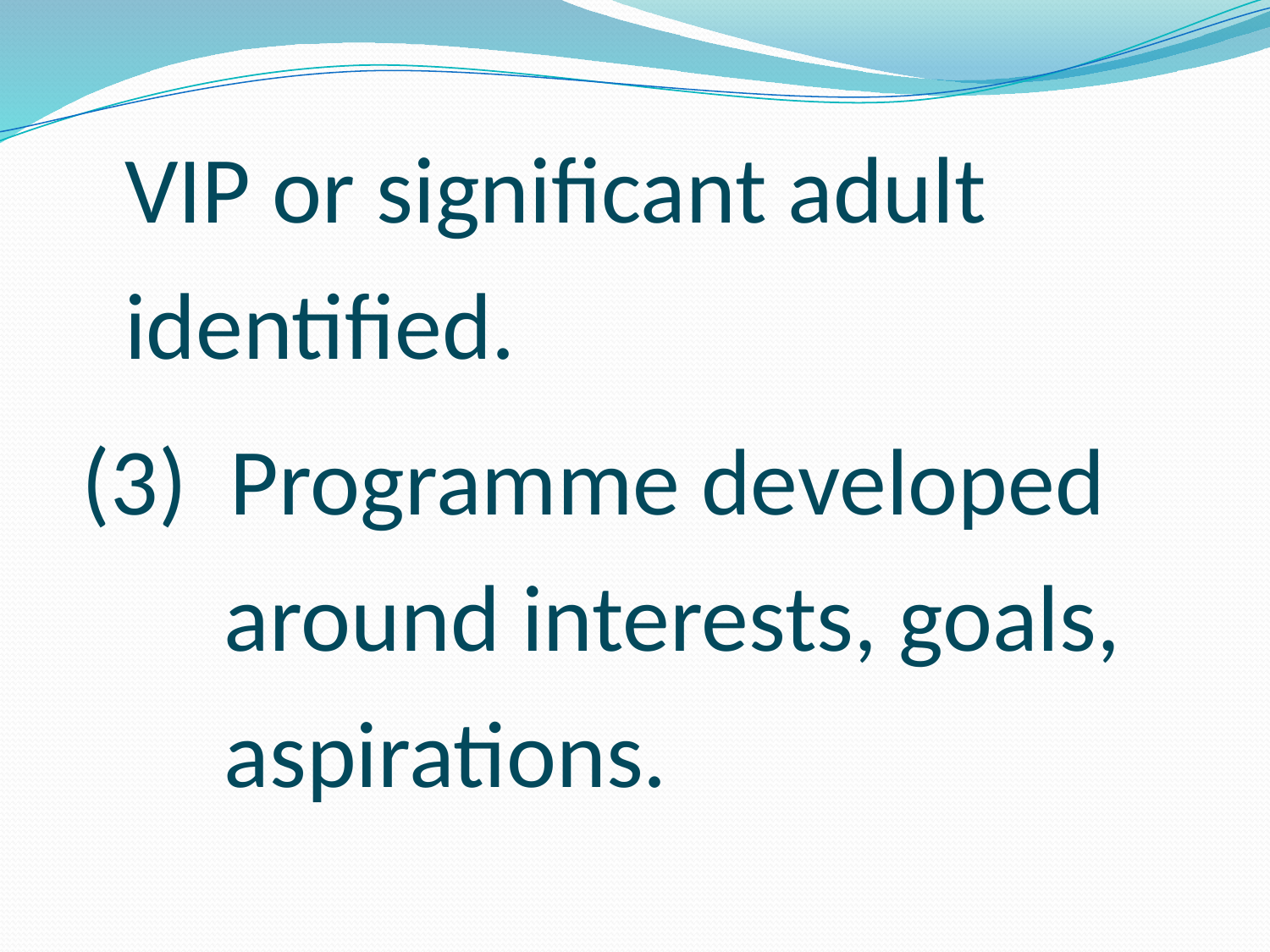

VIP or significant adult   identified.
(3)  Programme developed around interests, goals, aspirations.